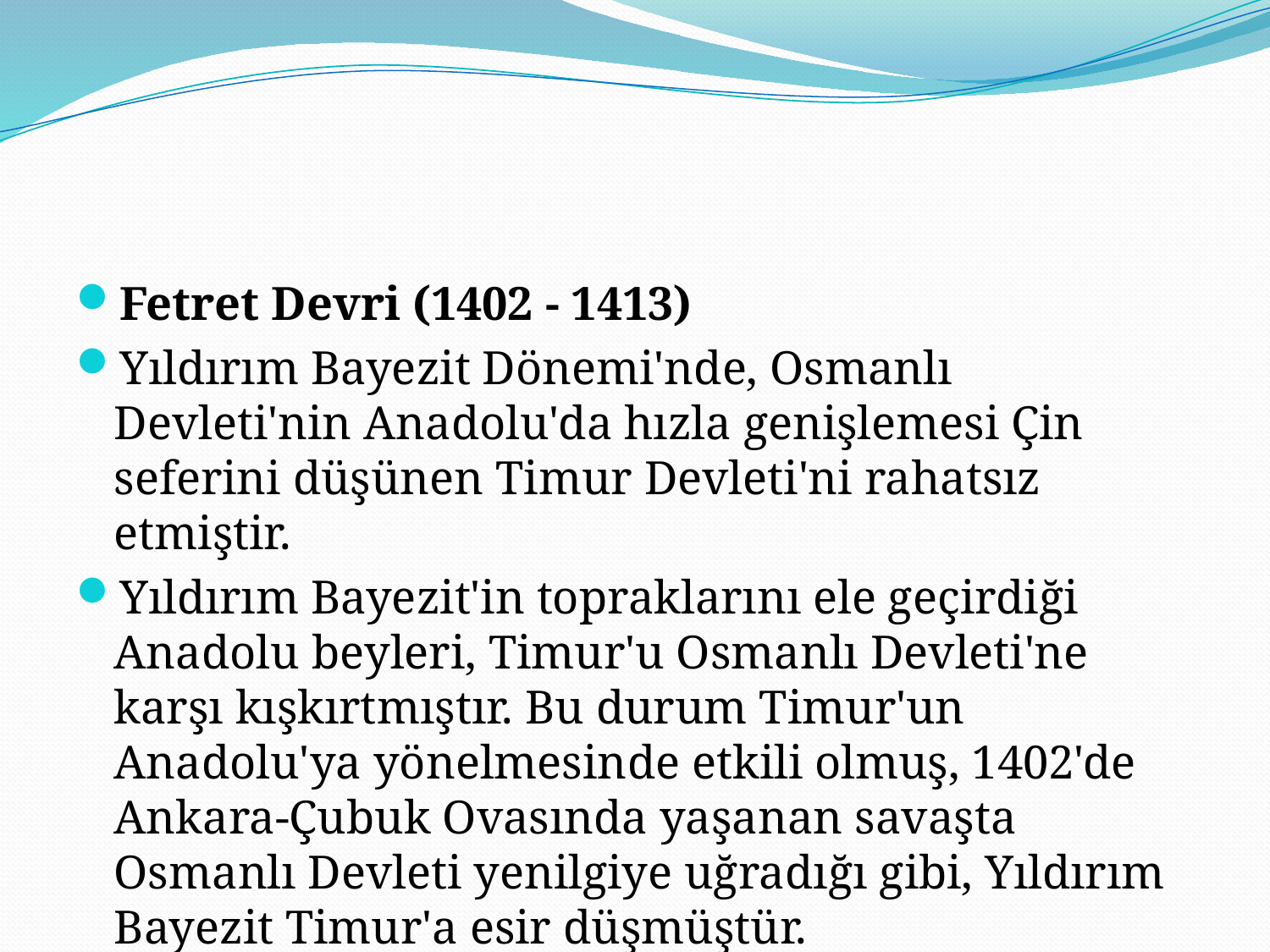

#
Fetret Devri (1402 - 1413)
Yıldırım Bayezit Dönemi'nde, Osmanlı Devleti'nin Anadolu'da hızla genişlemesi Çin seferini düşünen Timur Devleti'ni rahatsız etmiştir.
Yıldırım Bayezit'in topraklarını ele geçirdiği Anado­lu beyleri, Timur'u Osmanlı Devleti'ne karşı kışkırt­mıştır. Bu durum Timur'un Anadolu'ya yönelmesin­de etkili olmuş, 1402'de Ankara-Çubuk Ovasında yaşanan savaşta Osmanlı Devleti yenilgiye uğradı­ğı gibi, Yıldırım Bayezit Timur'a esir düşmüştür.